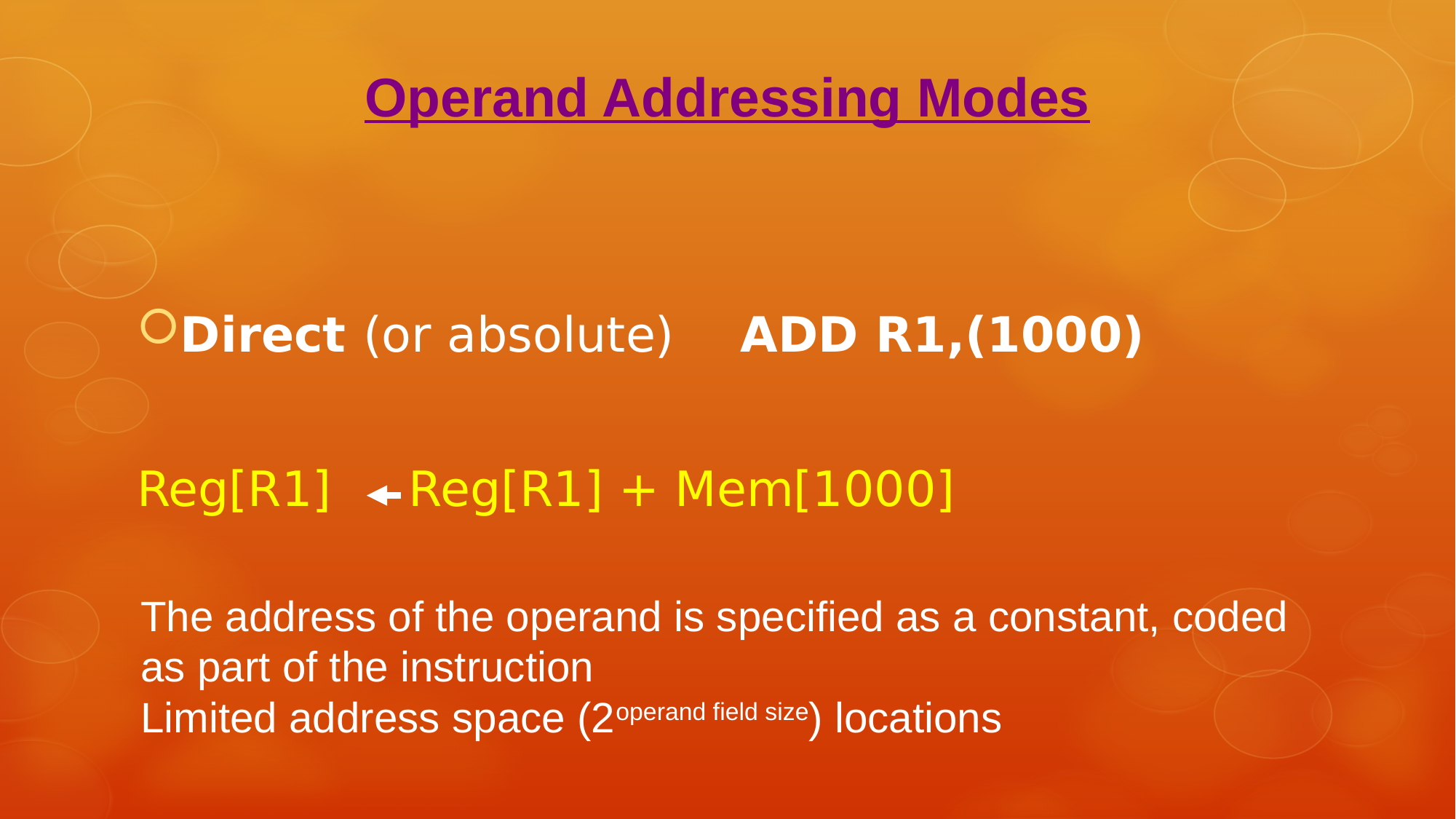

Operand Addressing Modes
Direct (or absolute)	 ADD R1,(1000)

Reg[R1]     Reg[R1] + Mem[1000]

The address of the operand is specified as a constant, coded as part of the instruction
Limited address space (2operand field size) locations